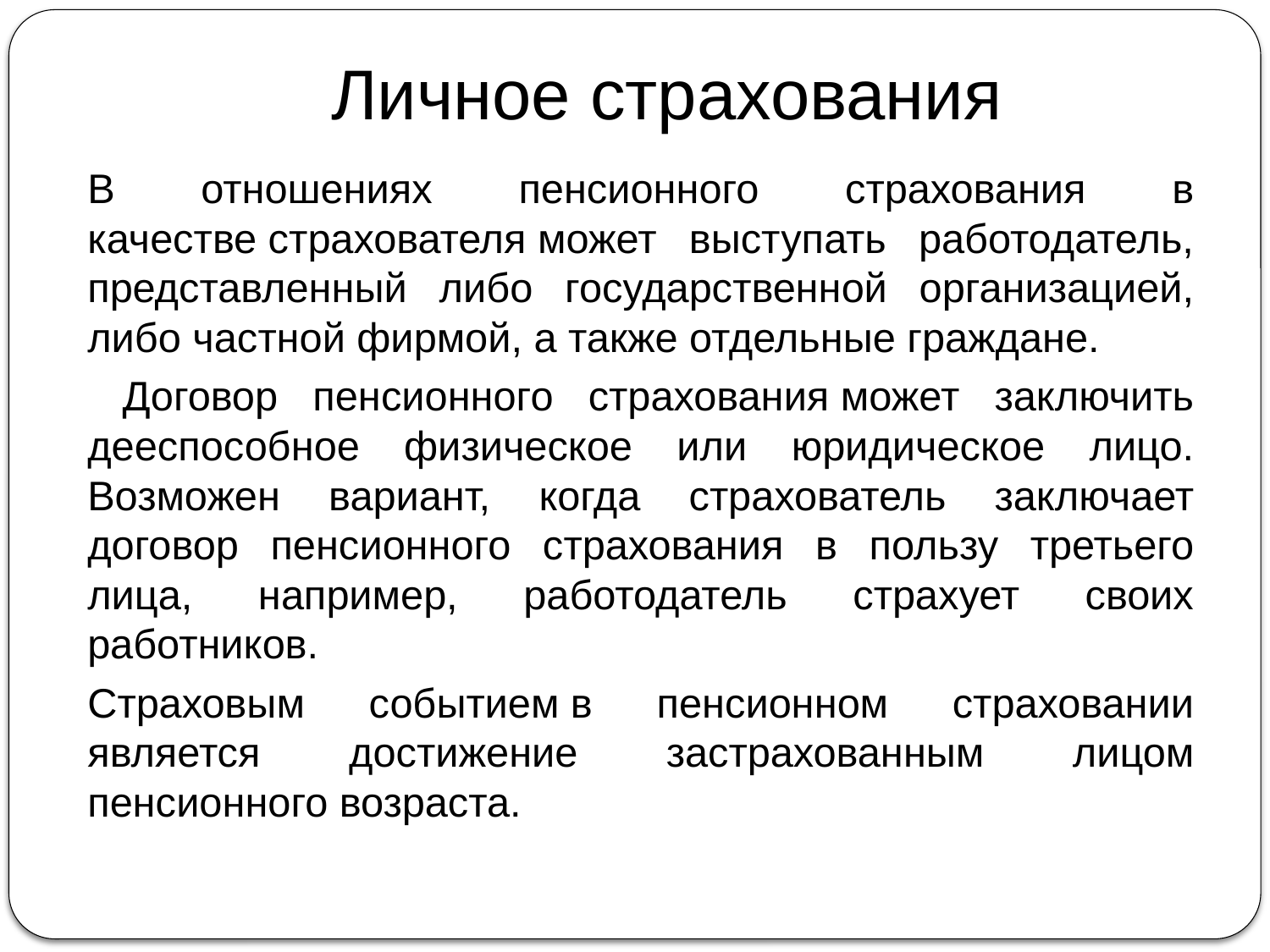

# Личное страхования
В отношениях пенсионного страхования в качестве страхователя может выступать работодатель, представленный либо государственной организацией, либо частной фирмой, а также отдельные граждане.
 Договор пенсионного страхования может заключить дееспособное физическое или юридическое лицо. Возможен вариант, когда страхователь заключает договор пенсионного страхования в пользу третьего лица, например, работодатель страхует своих работников.
Страховым событием в пенсионном страховании является достижение застрахованным лицом пенсионного возраста.